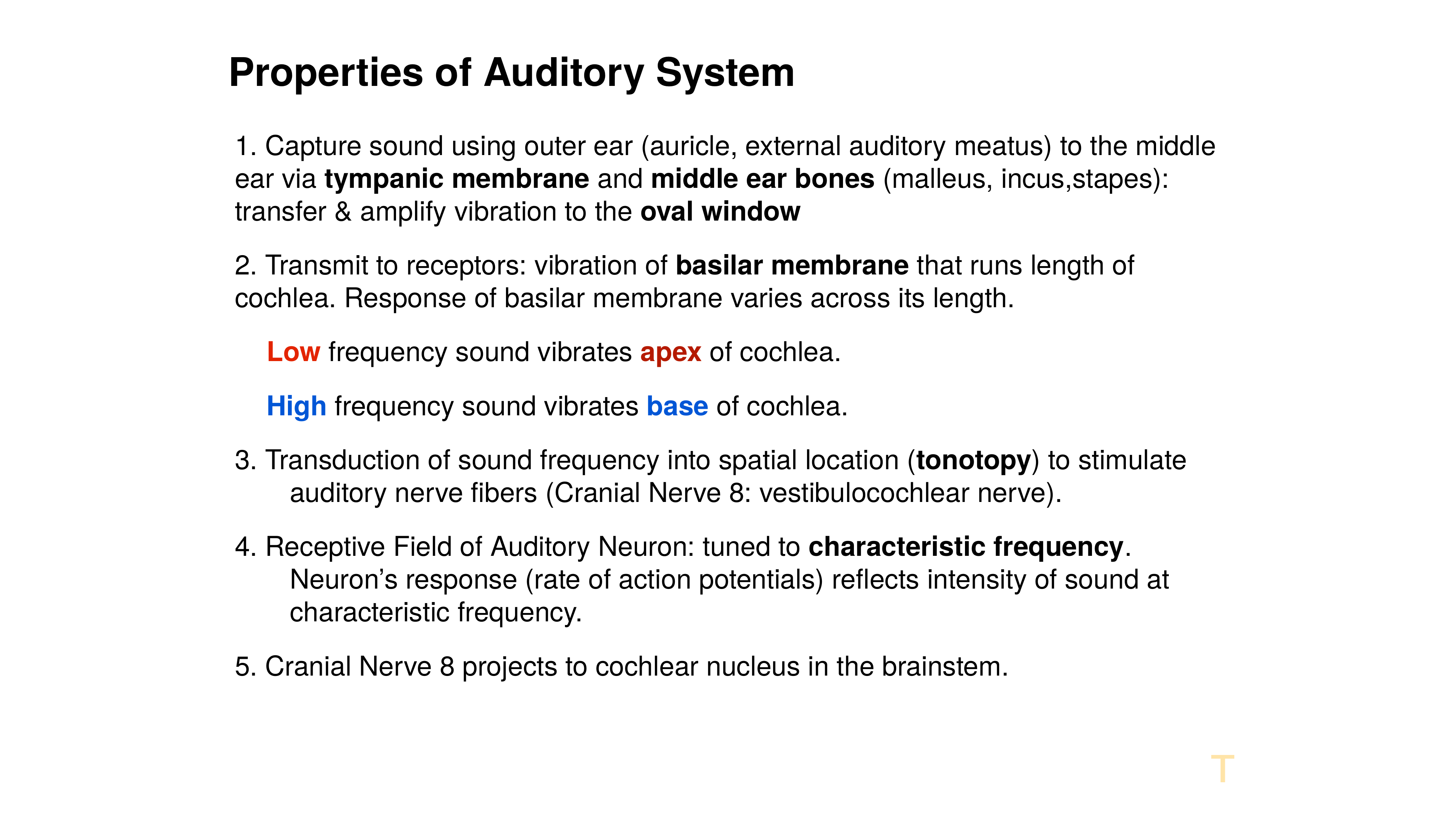

# Properties of Auditory System
1. Capture sound using outer ear (auricle, external auditory meatus) to the middle ear via tympanic membrane and middle ear bones (malleus, incus,stapes): transfer & amplify vibration to the oval window
2. Transmit to receptors: vibration of basilar membrane that runs length of cochlea. Response of basilar membrane varies across its length.
Low frequency sound vibrates apex of cochlea.
High frequency sound vibrates base of cochlea.
3. Transduction of sound frequency into spatial location (tonotopy) to stimulate auditory nerve fibers (Cranial Nerve 8: vestibulocochlear nerve).
4. Receptive Field of Auditory Neuron: tuned to characteristic frequency. Neuron’s response (rate of action potentials) reflects intensity of sound at characteristic frequency.
5. Cranial Nerve 8 projects to cochlear nucleus in the brainstem.
T